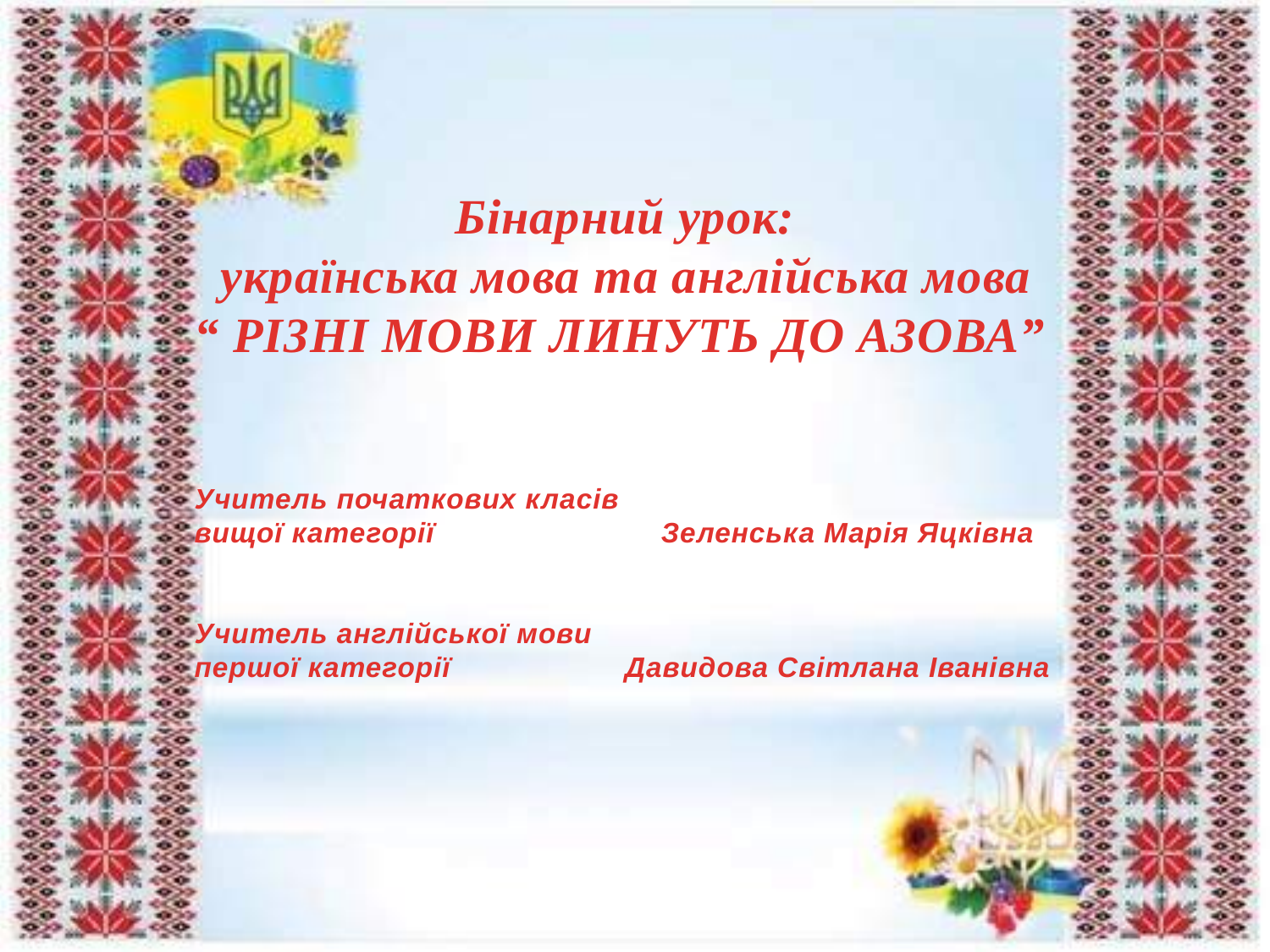

Бінарний урок:
  українська мова та англійська мова
“ РІЗНІ МОВИ ЛИНУТЬ ДО АЗОВА”

Учитель початкових класів
вищої категорії                          Зеленська Марія Яцківна

Учитель англійської мови
першої категорії                    Давидова Світлана Іванівна